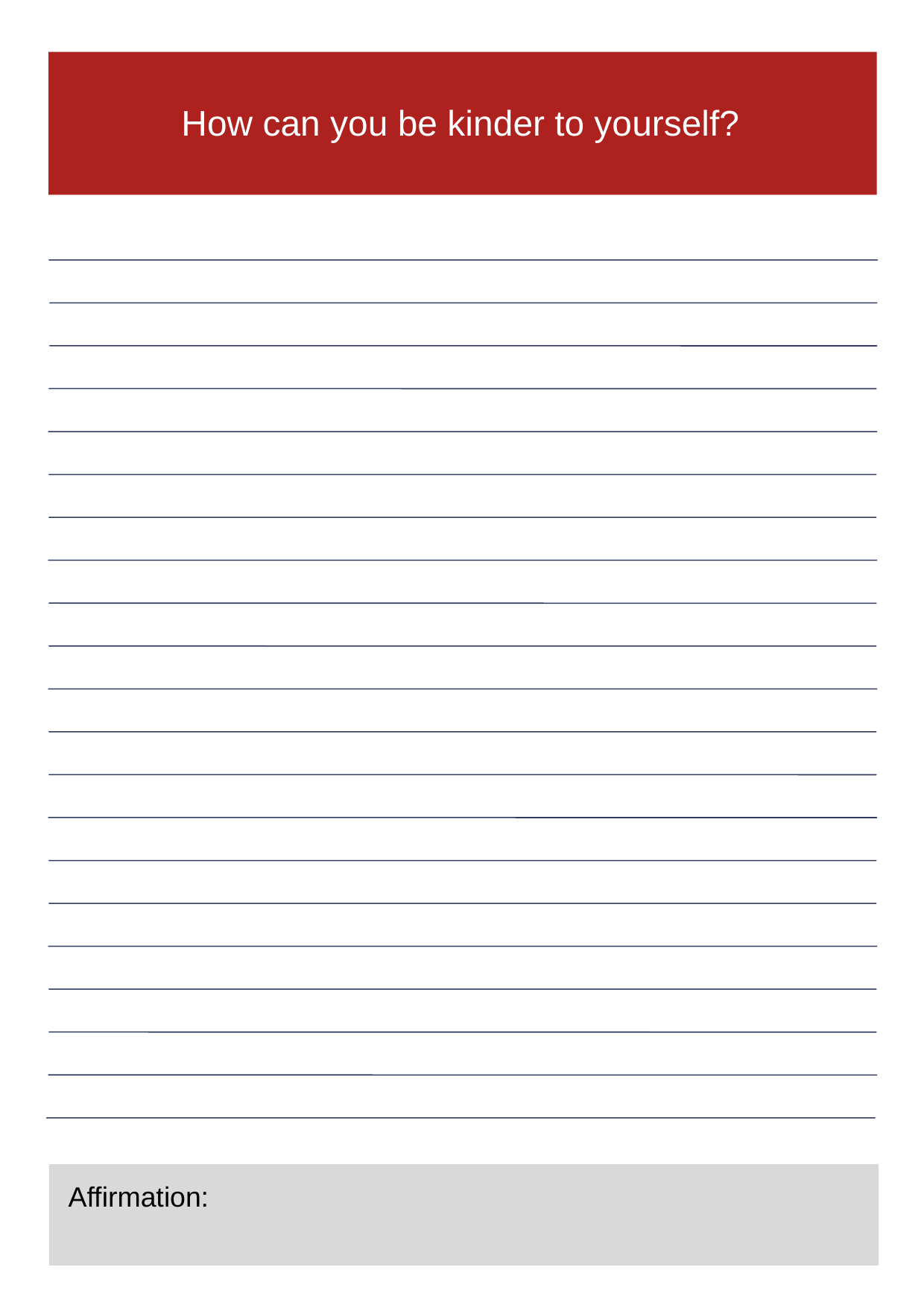

How can you be kinder to yourself?

Affirmation: